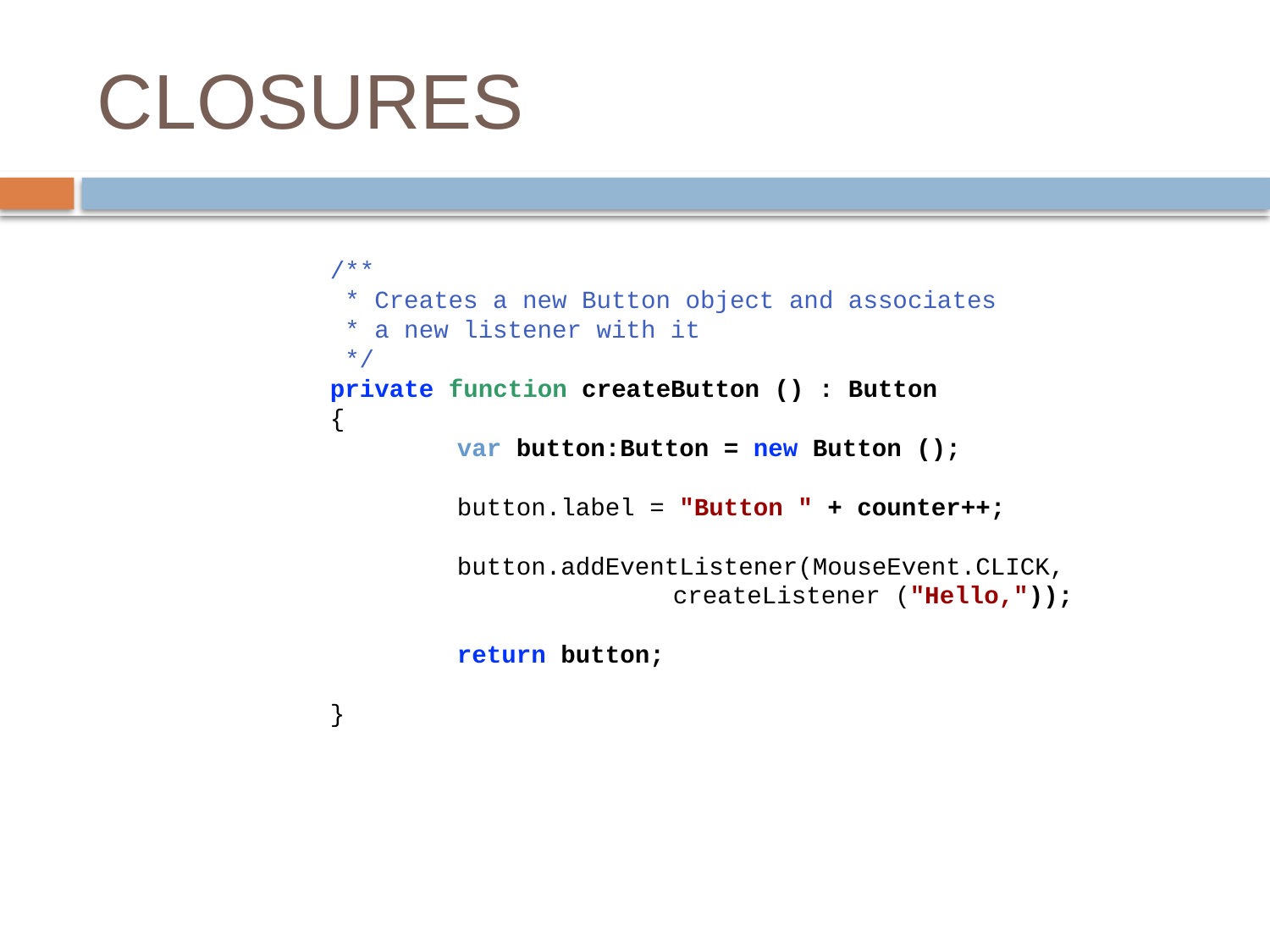

# CLOSURES

/**
 * Creates a new Button object and associates
 * a new listener with it
 */
private function createButton () : Button
{
	var button:Button = new Button ();

	button.label = "Button " + counter++;

	button.addEventListener(MouseEvent.CLICK,
    		      createListener ("Hello,"));

	return button;

}